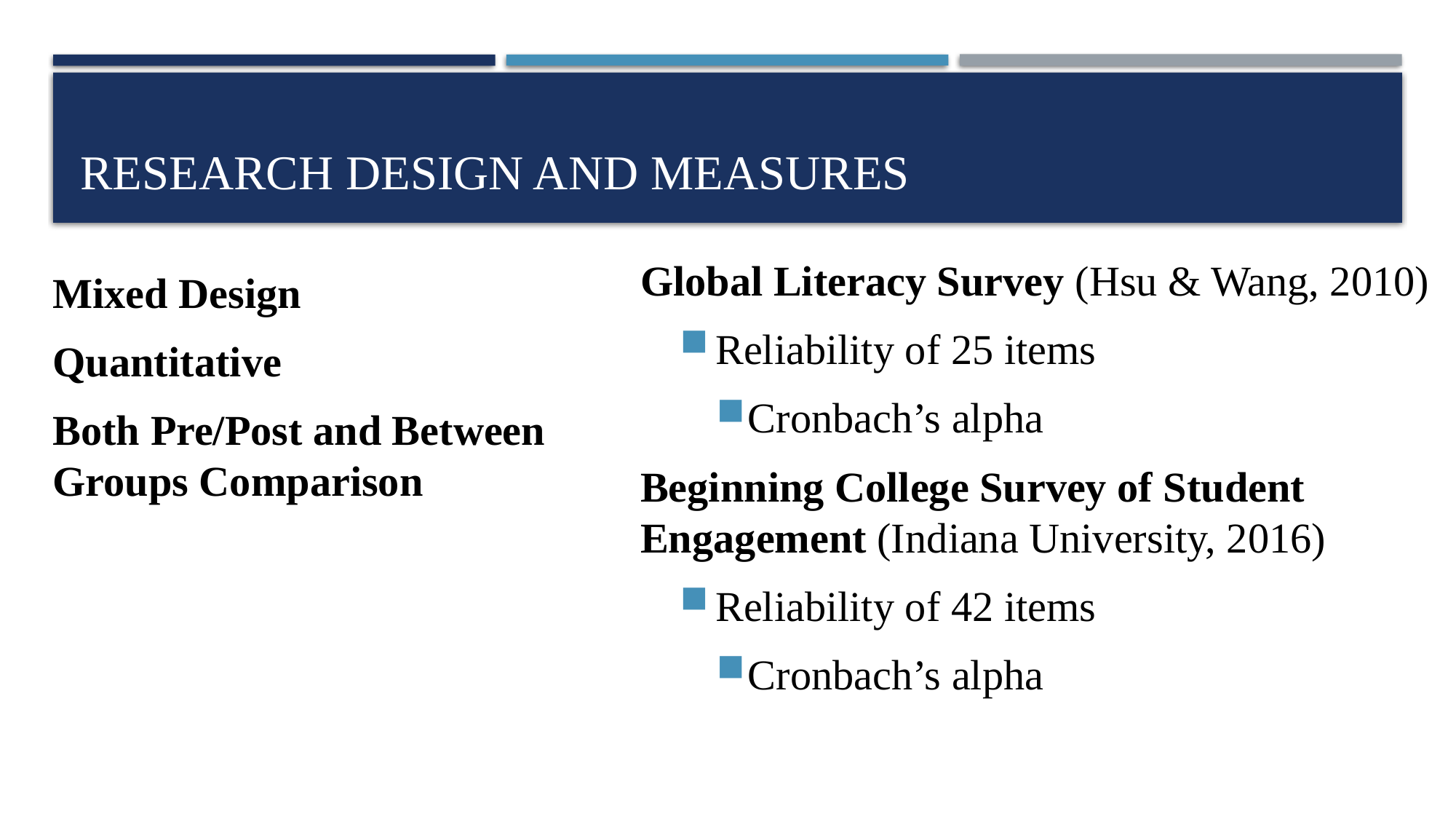

# Research design and Measures
Mixed Design
Quantitative
Both Pre/Post and Between Groups Comparison
Global Literacy Survey (Hsu & Wang, 2010)
Reliability of 25 items
Cronbach’s alpha
Beginning College Survey of Student Engagement (Indiana University, 2016)
Reliability of 42 items
Cronbach’s alpha